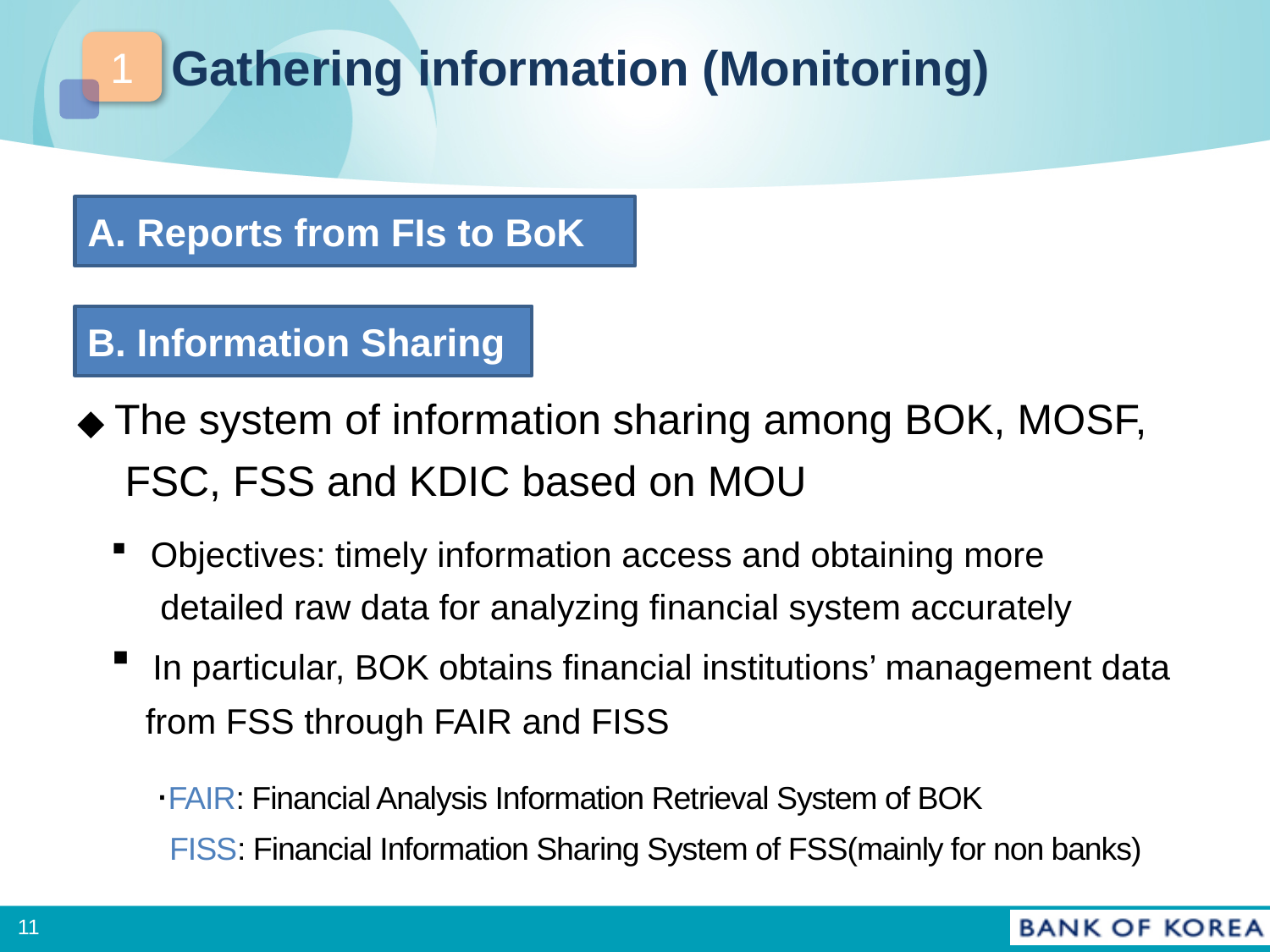

Gathering information (Monitoring)
1

A. Reports from FIs to BoK
B. Information Sharing
◆ The system of information sharing among BOK, MOSF,
    FSC, FSS and KDIC based on MOU

 Objectives: timely information access and obtaining more
  detailed raw data for analyzing financial system accurately
 In particular, BOK obtains financial institutions’ management data
       from FSS through FAIR and FISS

    ∙FAIR: Financial Analysis Information Retrieval System of BOK
       FISS: Financial Information Sharing System of FSS(mainly for non banks)
11